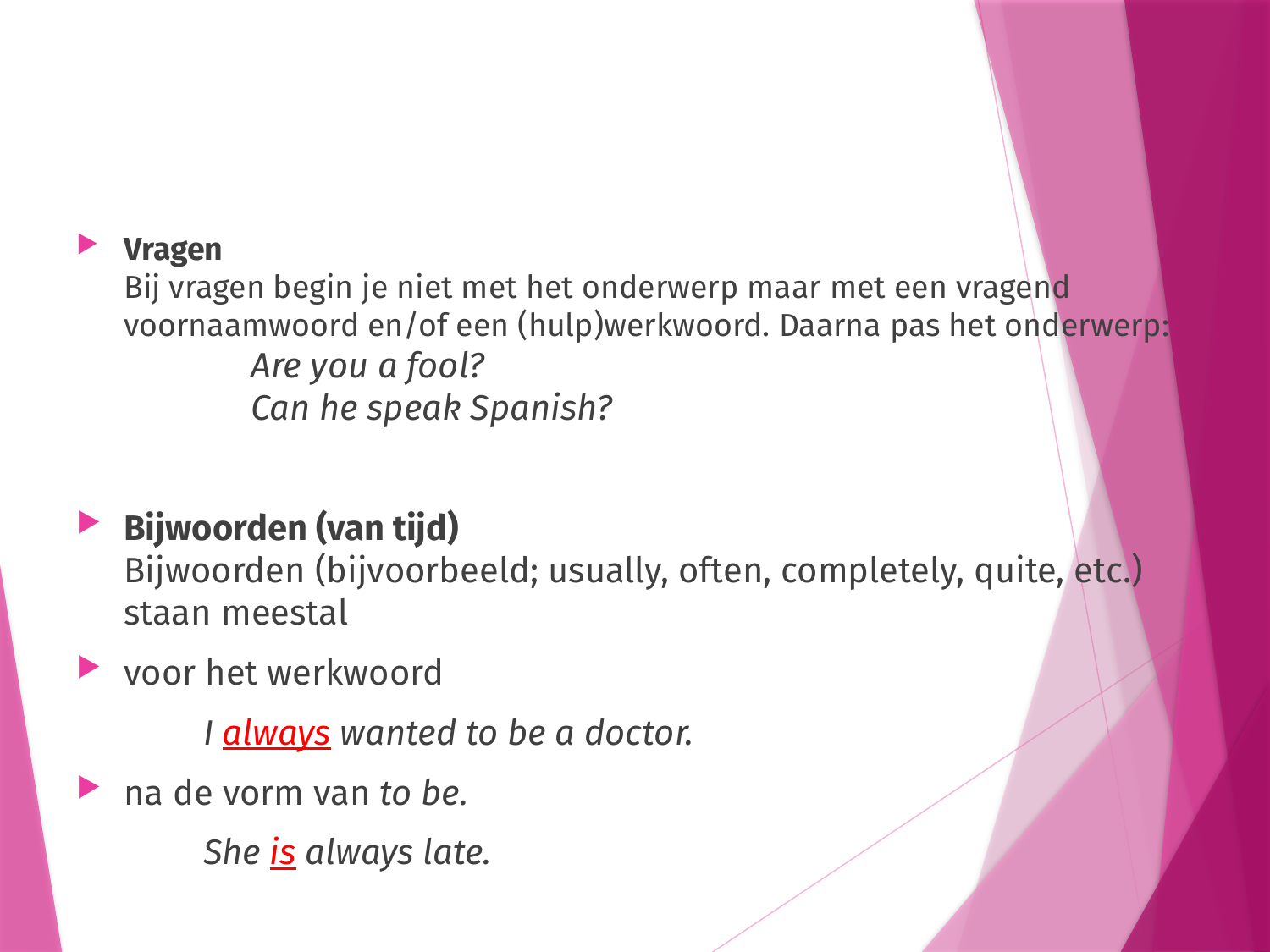

#
Vragen
Bij vragen begin je niet met het onderwerp maar met een vragend voornaamwoord en/of een (hulp)werkwoord. Daarna pas het onderwerp:
	Are you a fool?
	Can he speak Spanish?

Bijwoorden (van tijd)
Bijwoorden (bijvoorbeeld; usually, often, completely, quite, etc.) staan meestal
voor het werkwoord
	I always wanted to be a doctor.
na de vorm van to be.
She is always late.